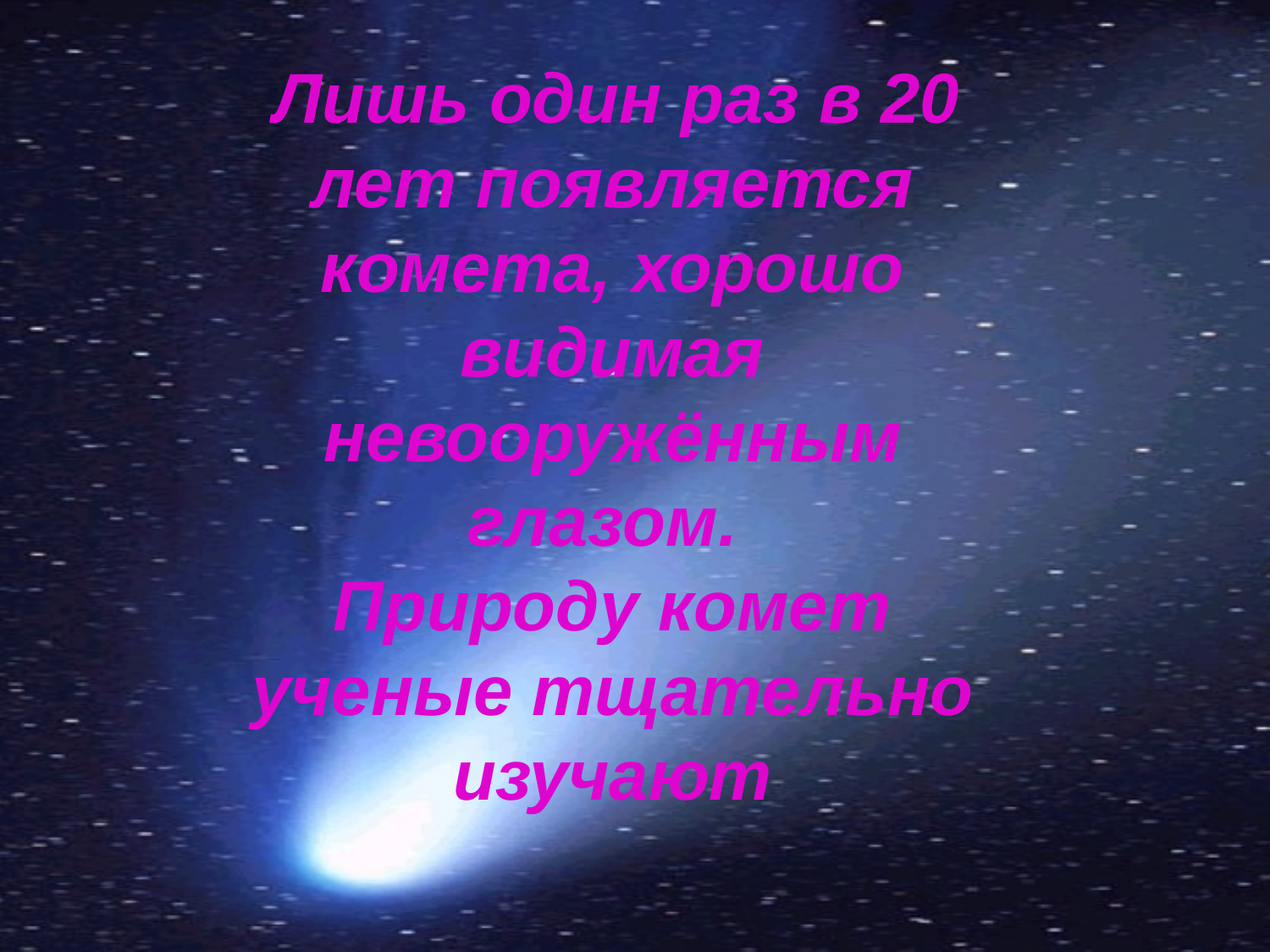

Лишь один раз в 20 лет появляется комета, хорошо видимая невооружённым глазом.
Природу комет ученые тщательно изучают